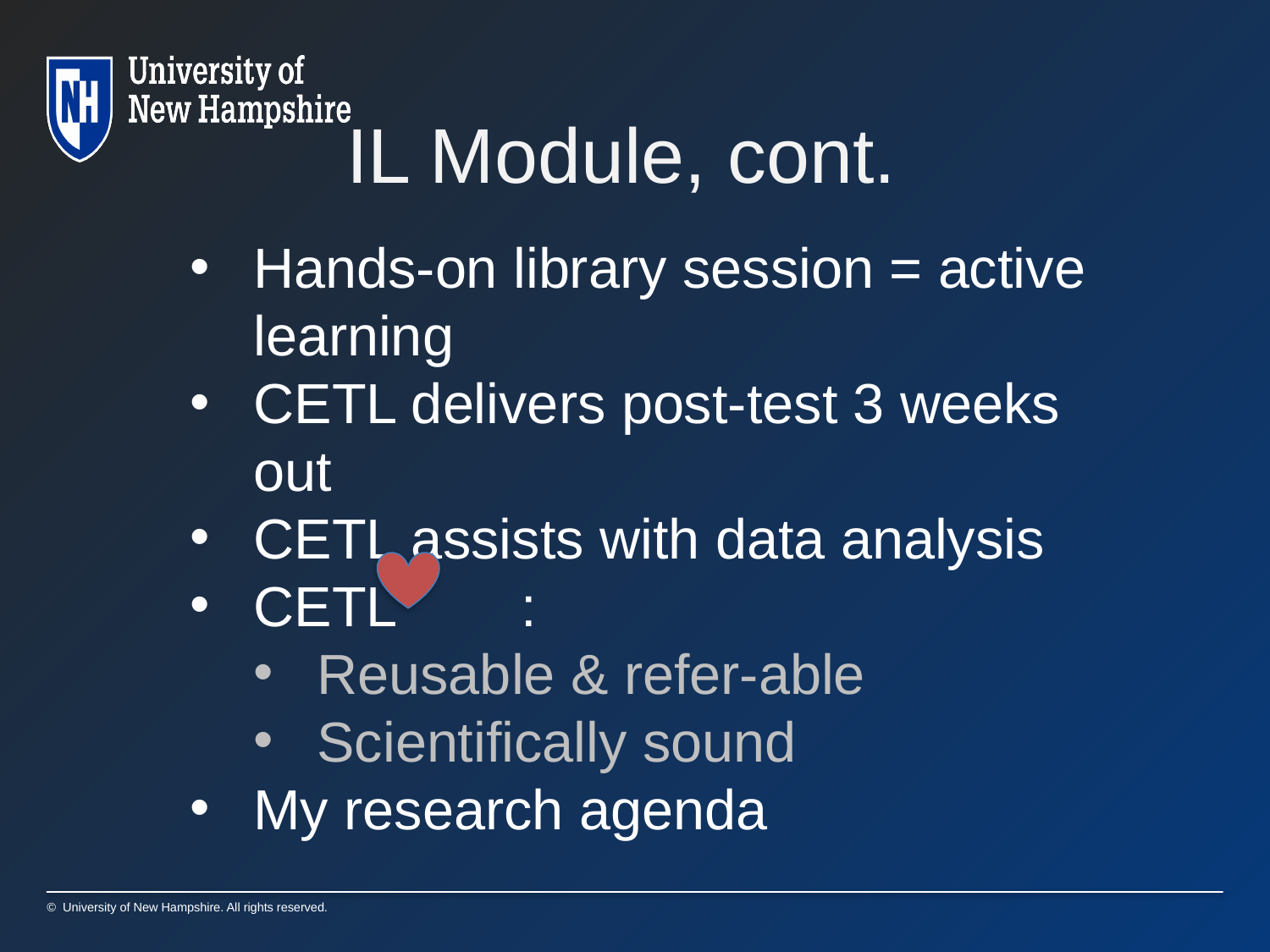

# IL Module, cont.
Hands-on library session = active learning
CETL delivers post-test 3 weeks out
CETL assists with data analysis
CETL        :
Reusable & refer-able
Scientifically sound
My research agenda